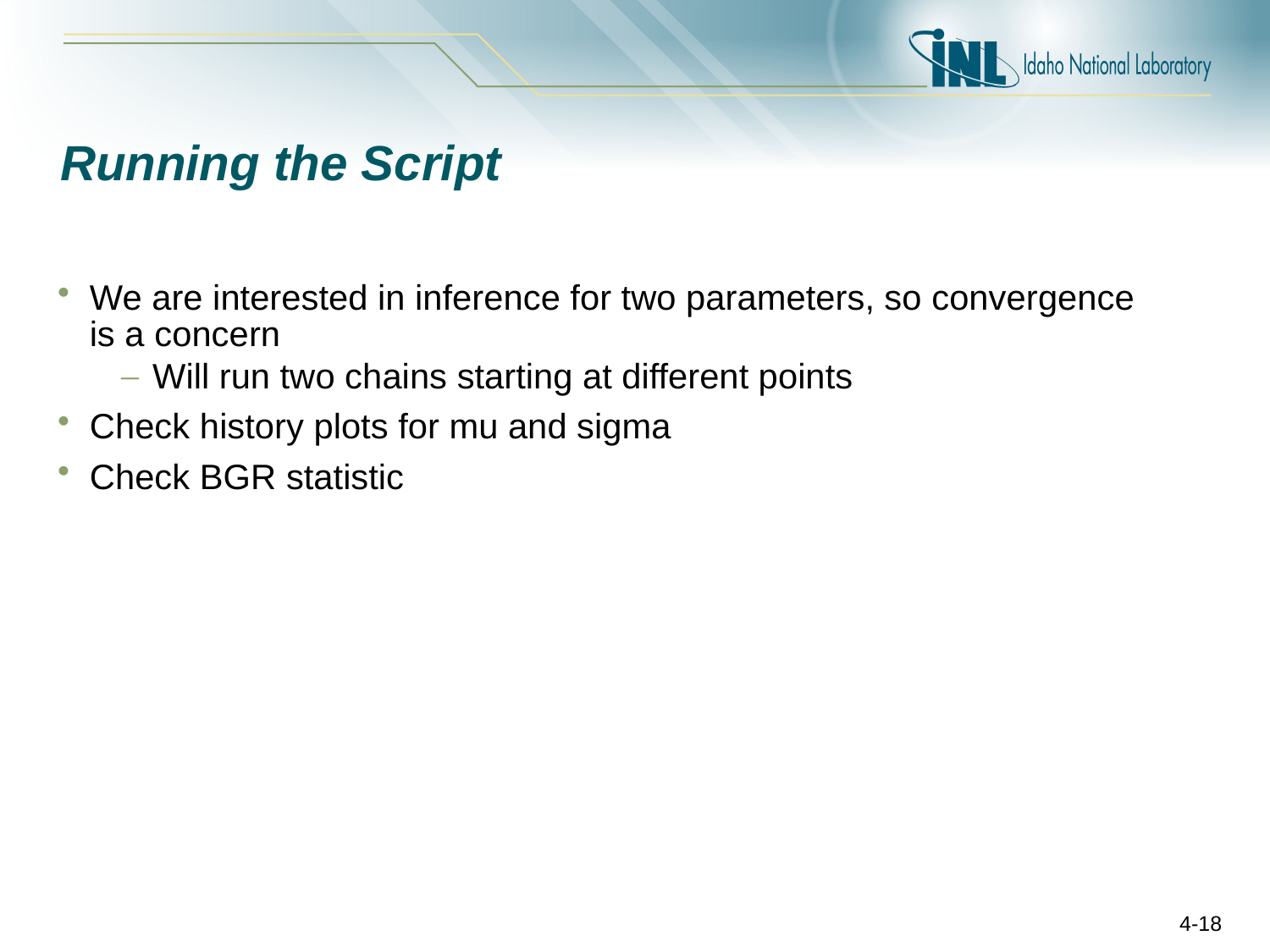

# Running the Script
We are interested in inference for two parameters, so convergence is a concern
Will run two chains starting at different points
Check history plots for mu and sigma
Check BGR statistic
4-18